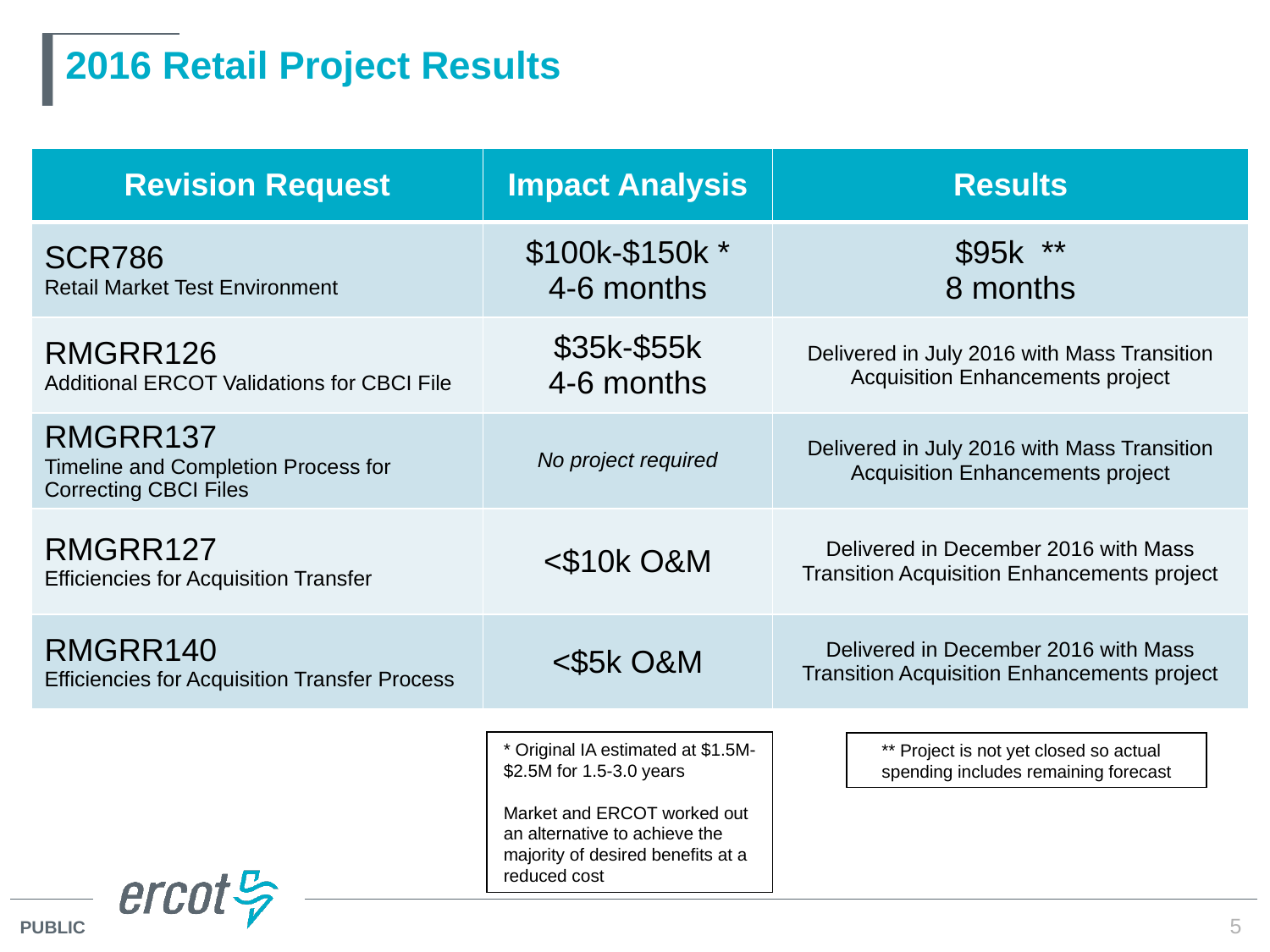

# 2016 Retail Project Results
| Revision Request | Impact Analysis | Results |
| --- | --- | --- |
| SCR786 Retail Market Test Environment | $100k-$150k \* 4-6 months | $95k \*\* 8 months |
| RMGRR126 Additional ERCOT Validations for CBCI File | $35k-$55k 4-6 months | Delivered in July 2016 with Mass Transition Acquisition Enhancements project |
| RMGRR137 Timeline and Completion Process for Correcting CBCI Files | No project required | Delivered in July 2016 with Mass Transition Acquisition Enhancements project |
| RMGRR127 Efficiencies for Acquisition Transfer | <$10k O&M | Delivered in December 2016 with Mass Transition Acquisition Enhancements project |
| RMGRR140 Efficiencies for Acquisition Transfer Process | <$5k O&M | Delivered in December 2016 with Mass Transition Acquisition Enhancements project |
* Original IA estimated at $1.5M-$2.5M for 1.5-3.0 years

Market and ERCOT worked out an alternative to achieve the majority of desired benefits at a reduced cost
** Project is not yet closed so actual spending includes remaining forecast
5